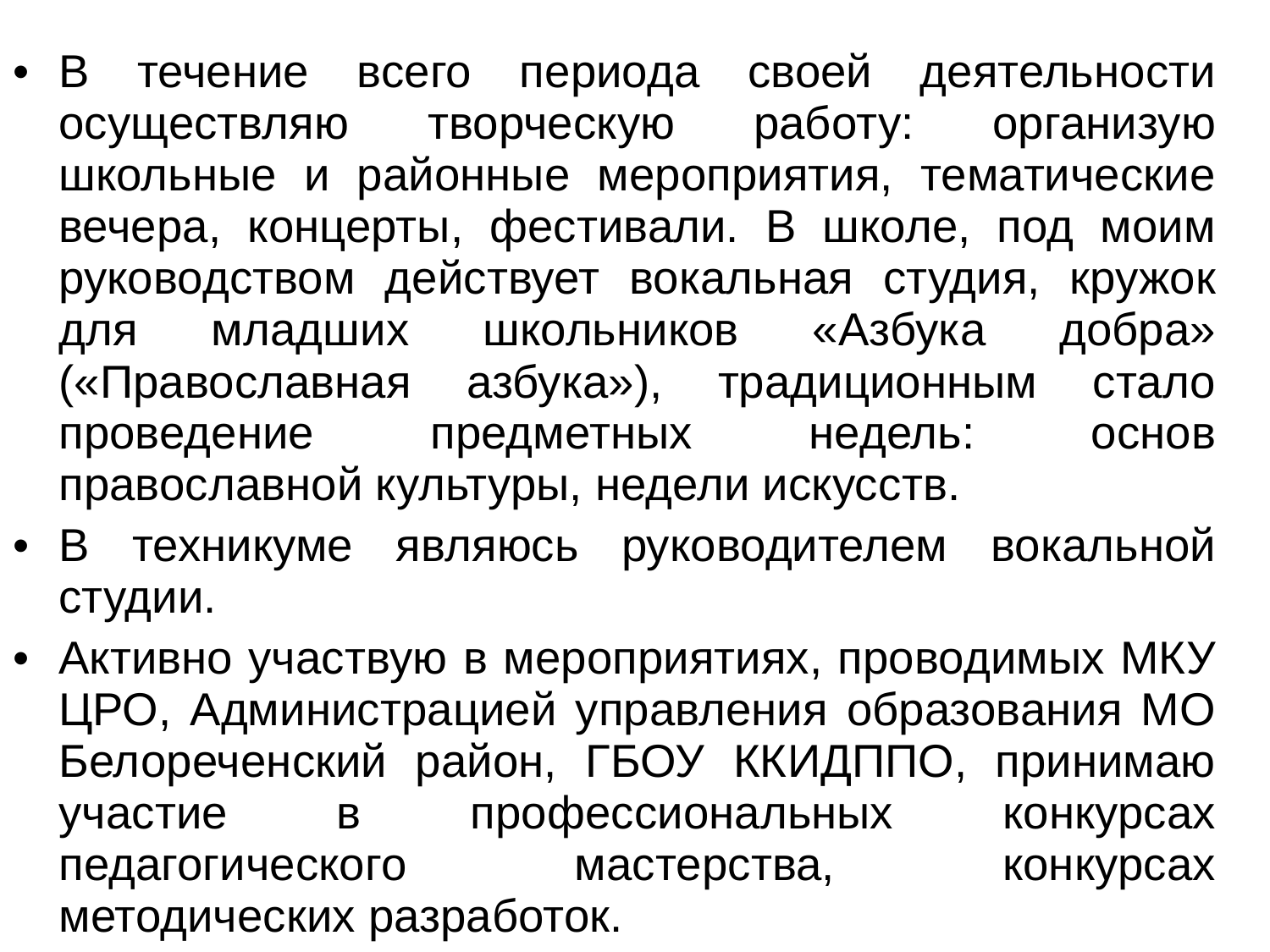

В течение всего периода своей деятельности осуществляю творческую работу: организую школьные и районные мероприятия, тематические вечера, концерты, фестивали. В школе, под моим руководством действует вокальная студия, кружок для младших школьников «Азбука добра» («Православная азбука»), традиционным стало проведение предметных недель: основ православной культуры, недели искусств.
В техникуме являюсь руководителем вокальной студии.
Активно участвую в мероприятиях, проводимых МКУ ЦРО, Администрацией управления образования МО Белореченский район, ГБОУ ККИДППО, принимаю участие в профессиональных конкурсах педагогического мастерства, конкурсах методических разработок.